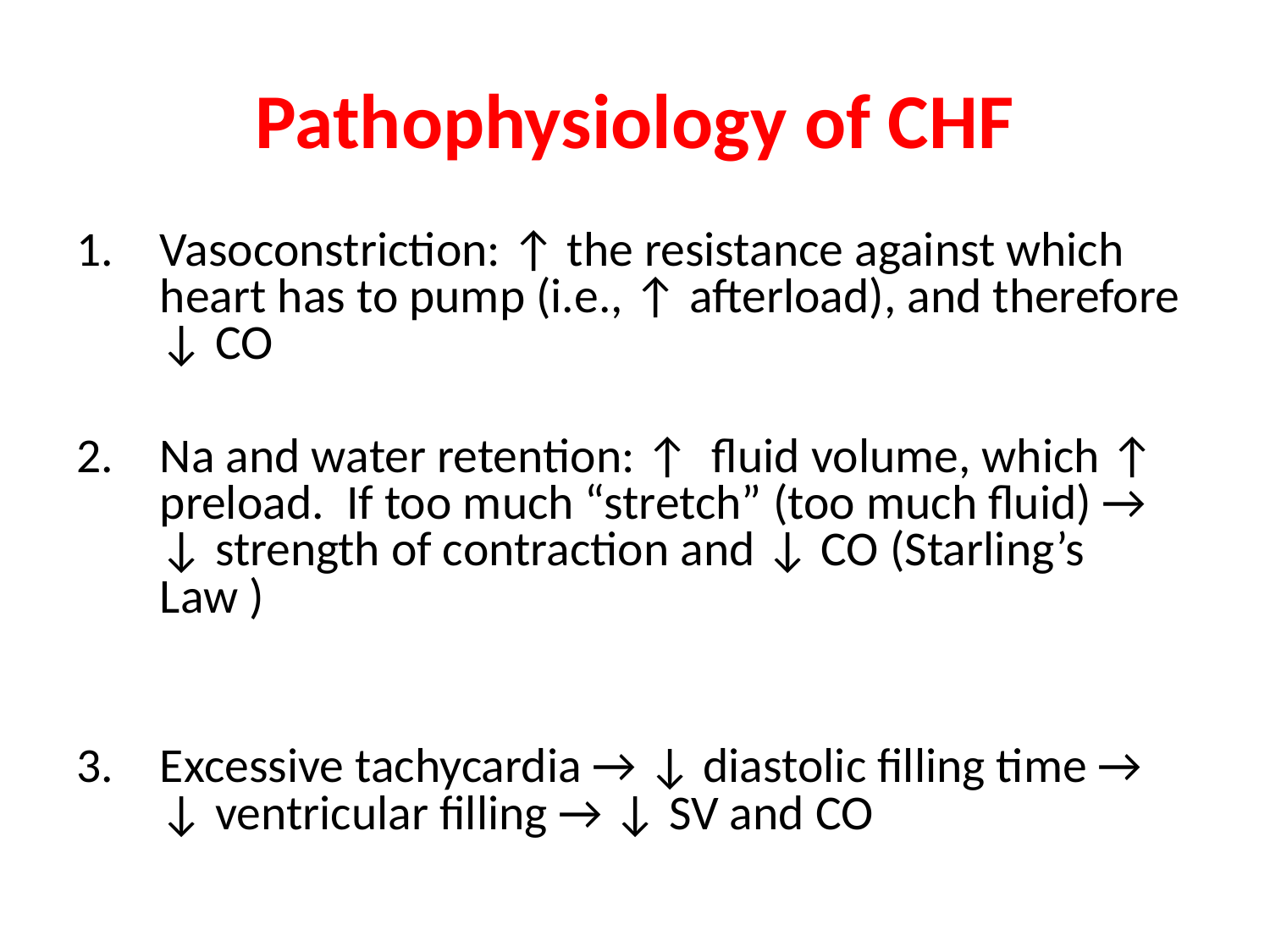

# Pathophysiology of CHF
Vasoconstriction: ↑ the resistance against which heart has to pump (i.e., ↑ afterload), and therefore ↓ CO

Na and water retention: ↑  fluid volume, which ↑ preload.  If too much “stretch” (too much fluid) → ↓ strength of contraction and ↓ CO (Starling’s Law )

Excessive tachycardia → ↓ diastolic filling time → ↓ ventricular filling → ↓ SV and CO